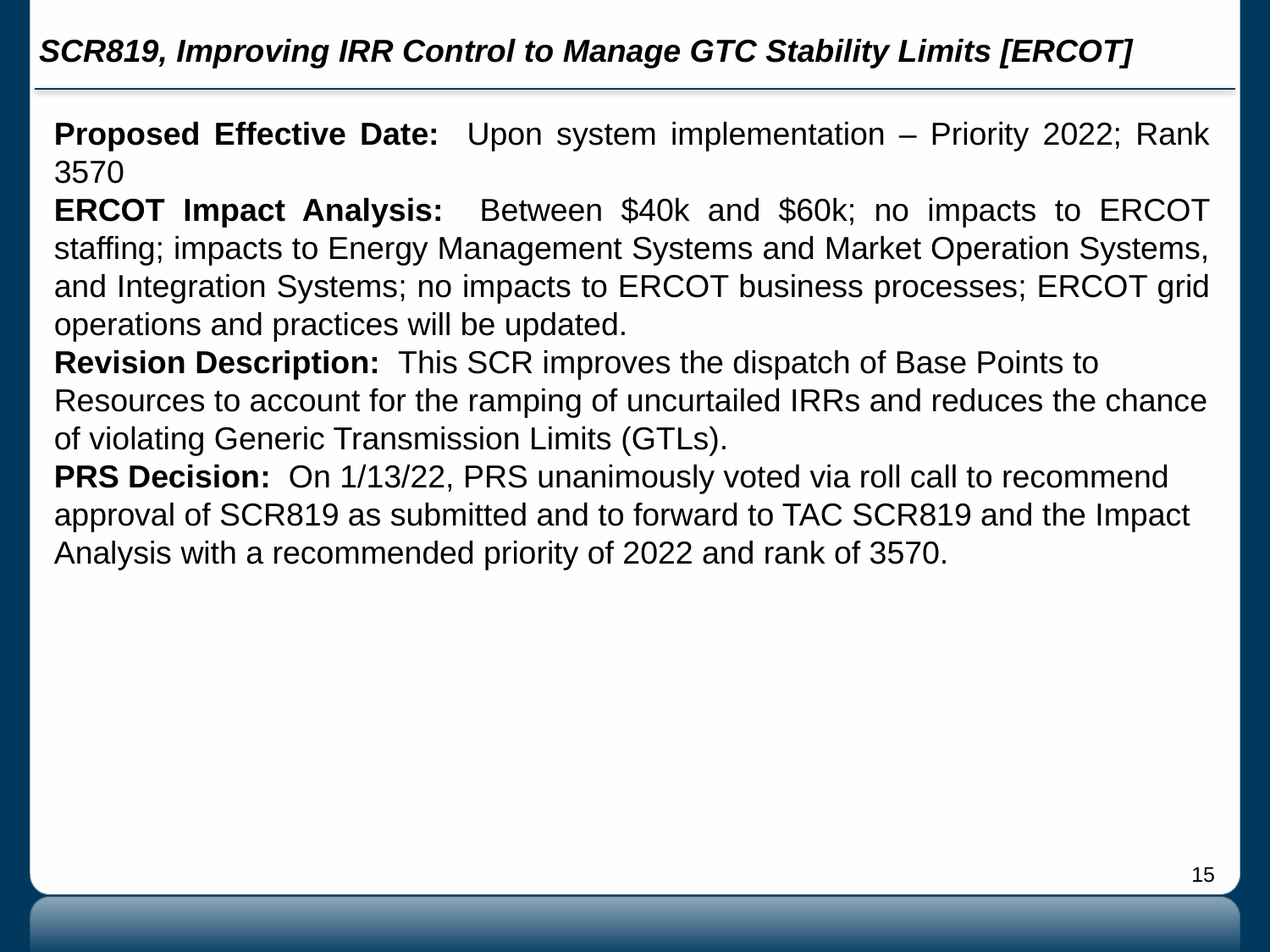

# SCR819, Improving IRR Control to Manage GTC Stability Limits [ERCOT]
Proposed Effective Date:  Upon system implementation – Priority 2022; Rank 3570
ERCOT Impact Analysis:  Between $40k and $60k; no impacts to ERCOT staffing; impacts to Energy Management Systems and Market Operation Systems, and Integration Systems; no impacts to ERCOT business processes; ERCOT grid operations and practices will be updated.
Revision Description:  This SCR improves the dispatch of Base Points to Resources to account for the ramping of uncurtailed IRRs and reduces the chance of violating Generic Transmission Limits (GTLs).
PRS Decision:  On 1/13/22, PRS unanimously voted via roll call to recommend approval of SCR819 as submitted and to forward to TAC SCR819 and the Impact Analysis with a recommended priority of 2022 and rank of 3570.